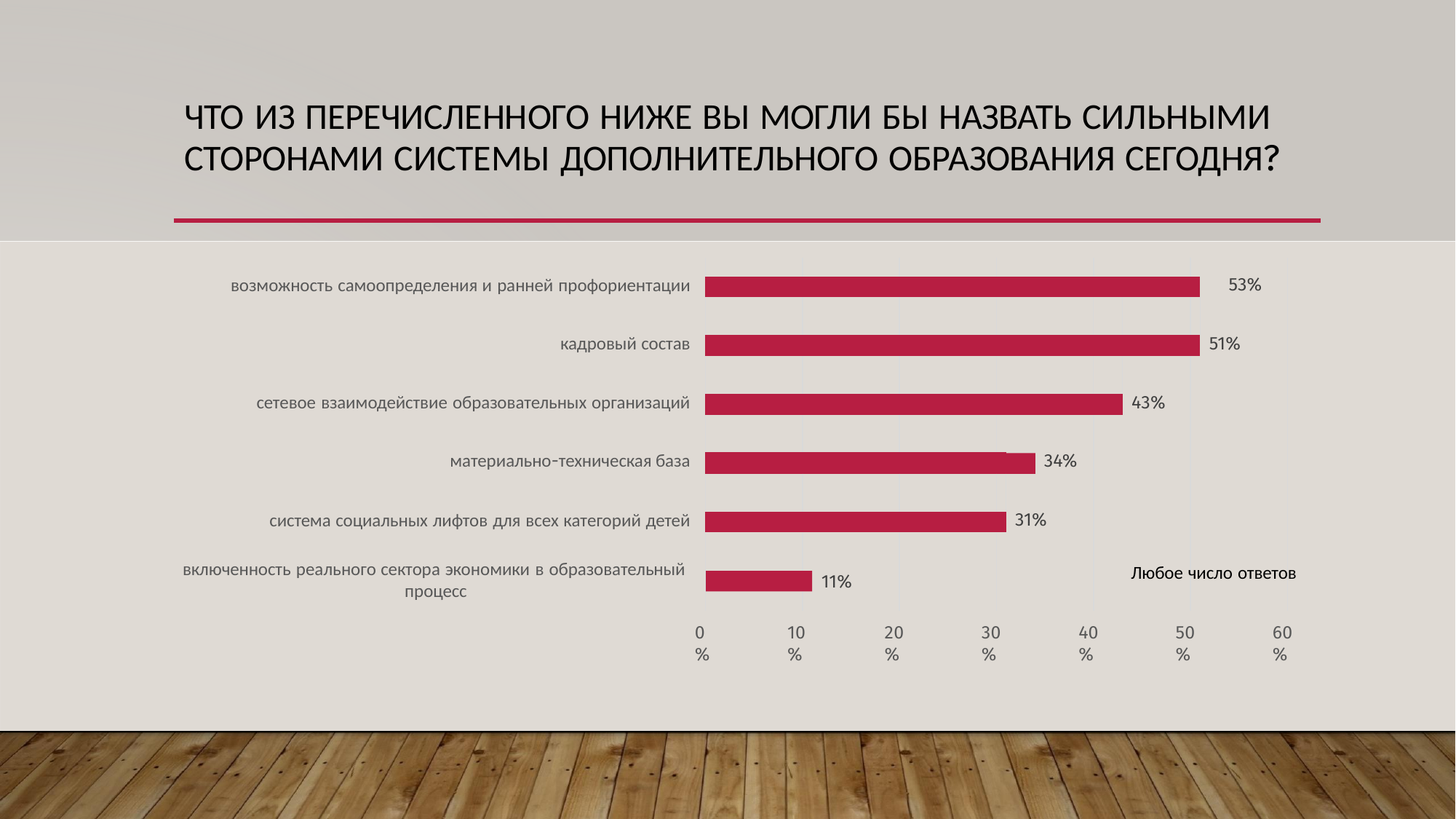

# ЧТО ИЗ ПЕРЕЧИСЛЕННОГО НИЖЕ ВЫ МОГЛИ БЫ НАЗВАТЬ СИЛЬНЫМИ
СТОРОНАМИ СИСТЕМЫ ДОПОЛНИТЕЛЬНОГО ОБРАЗОВАНИЯ СЕГОДНЯ?

| возможность самоопределения и ранней профориентации |  |  |  |  |  |  |  |  | 53% |
| --- | --- | --- | --- | --- | --- | --- | --- | --- | --- |
|  |  |  |  |  |  |  |  |  |  |
| кадровый состав |  |  |  |  |  |  |  |  | 51% |
|  |  |  |  |  |  |  |  |  |  |
| сетевое взаимодействие образовательных организаций |  |  |  |  |  |  | 43% |  |  |
|  |  |  |  |  |  |  |  |  |  |
| материально-техническая база |  |  |  |  | 34% |  |  |  |  |
|  |  |  |  |  |  |  |  |  |  |
| система социальных лифтов для всех категорий детей |  |  |  |  | 31% |  |  |  |  |

включенность реального сектора экономики в образовательный  процесс
Любое число ответов
11%
0%
10%
20%
30%
40%
50%
60%